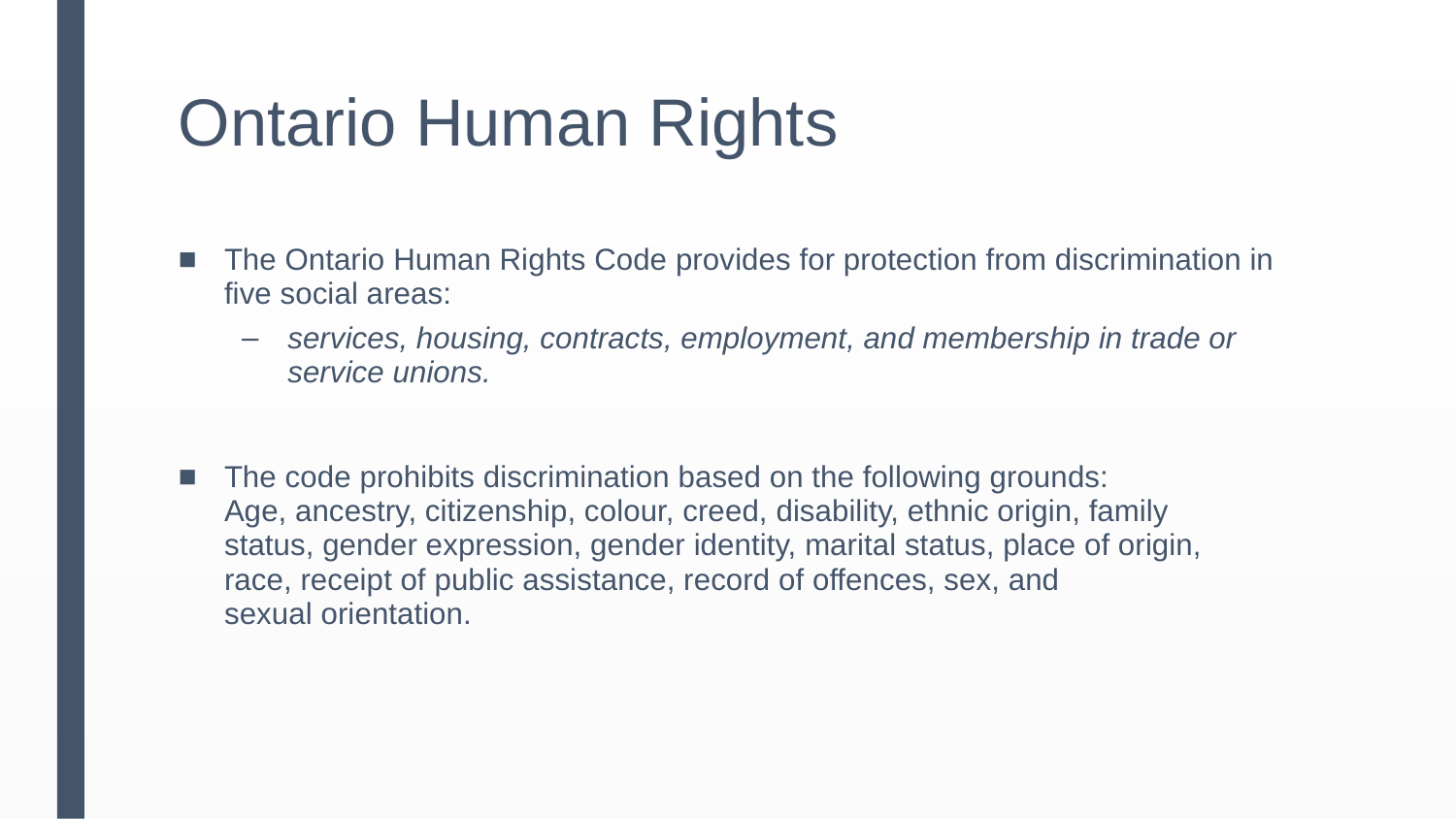

# Ontario Human Rights

The Ontario Human Rights Code provides for protection from discrimination in five social areas:
services, housing, contracts, employment, and membership in trade or service unions.​

The code prohibits discrimination based on the following grounds: Age, ancestry, citizenship, colour, creed, disability, ethnic origin, family status, gender expression, gender identity, marital status, place of origin, race, receipt of public assistance, record of offences, sex, and sexual orientation. ​